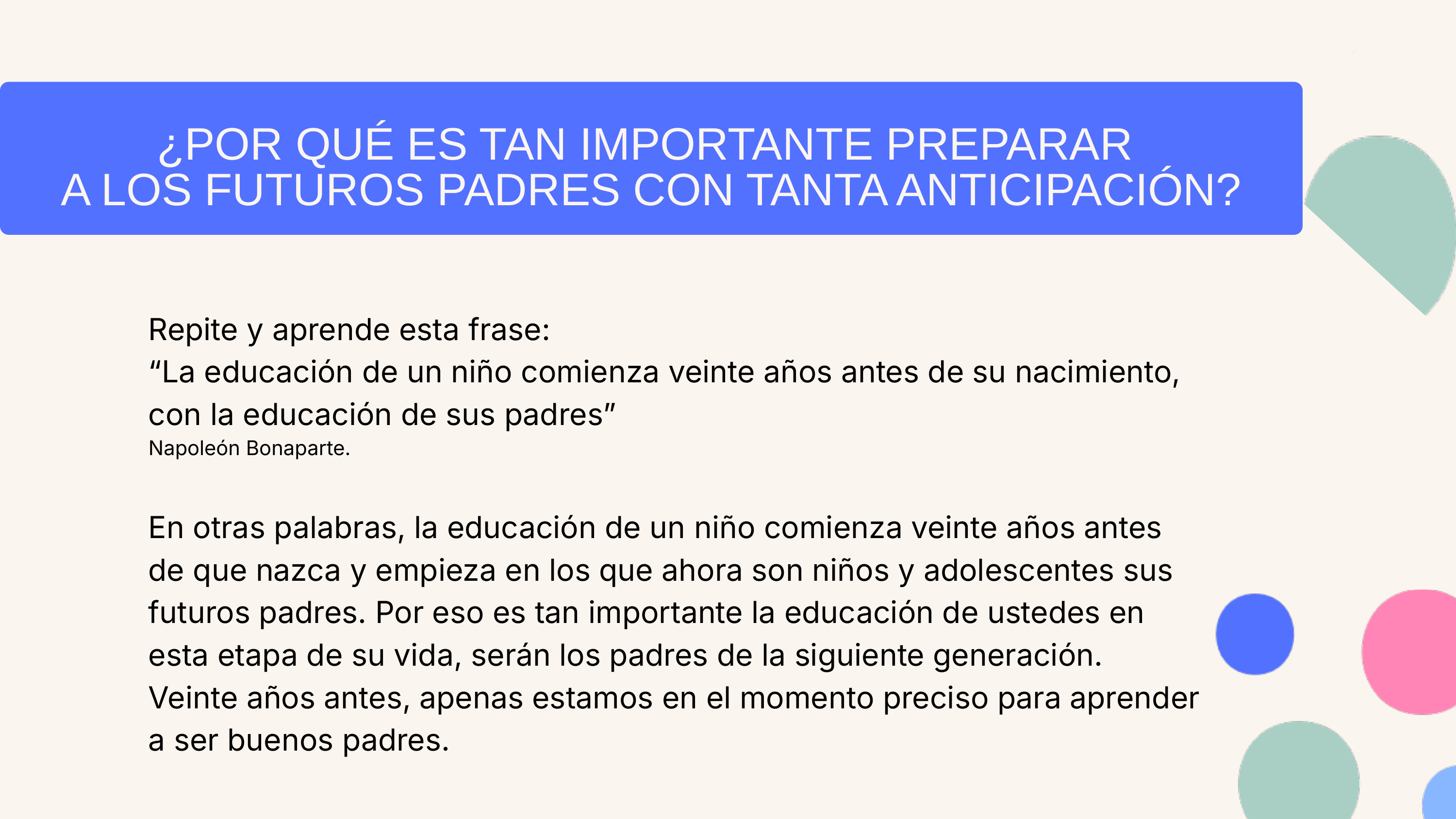

¿POR QUÉ ES TAN IMPORTANTE PREPARAR
A LOS FUTUROS PADRES CON TANTA ANTICIPACIÓN?

Repite y aprende esta frase:
“La educación de un niño comienza veinte años antes de su nacimiento,
con la educación de sus padres”
Napoleón Bonaparte.

En otras palabras, la educación de un niño comienza veinte años antes de que nazca y empieza en los que ahora son niños y adolescentes sus futuros padres. Por eso es tan importante la educación de ustedes en esta etapa de su vida, serán los padres de la siguiente generación.
Veinte años antes, apenas estamos en el momento preciso para aprender a ser buenos padres.